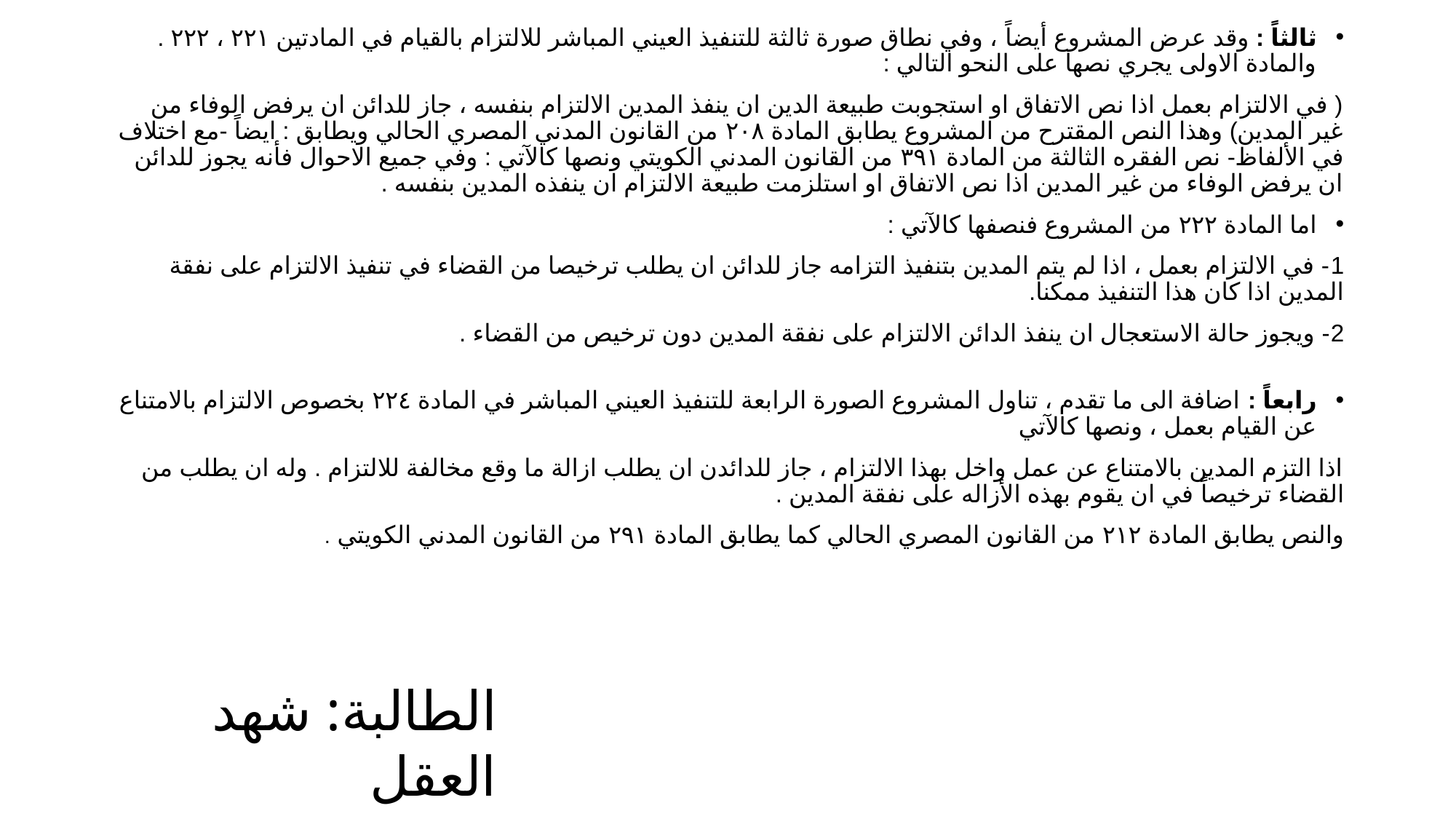

ثالثاً : وقد عرض المشروع أيضاً ، وفي نطاق صورة ثالثة للتنفيذ العيني المباشر للالتزام بالقيام في المادتين ٢٢١ ، ٢٢٢ . والمادة الاولى يجري نصها على النحو التالي :
( في الالتزام بعمل اذا نص الاتفاق او استجوبت طبيعة الدين ان ينفذ المدين الالتزام بنفسه ، جاز للدائن ان يرفض الوفاء من غير المدين) وهذا النص المقترح من المشروع يطابق المادة ٢٠٨ من القانون المدني المصري الحالي ويطابق : ايضاً -مع اختلاف في الألفاظ- نص الفقره الثالثة من المادة ٣٩١ من القانون المدني الكويتي ونصها كالآتي : وفي جميع الاحوال فأنه يجوز للدائن ان يرفض الوفاء من غير المدين اذا نص الاتفاق او استلزمت طبيعة الالتزام ان ينفذه المدين بنفسه .
اما المادة ٢٢٢ من المشروع فنصفها كالآتي :
1- في الالتزام بعمل ، اذا لم يتم المدين بتنفيذ التزامه جاز للدائن ان يطلب ترخيصا من القضاء في تنفيذ الالتزام على نفقة المدين اذا كان هذا التنفيذ ممكنا.
2- ويجوز حالة الاستعجال ان ينفذ الدائن الالتزام على نفقة المدين دون ترخيص من القضاء .
رابعاً : اضافة الى ما تقدم ، تناول المشروع الصورة الرابعة للتنفيذ العيني المباشر في المادة ٢٢٤ بخصوص الالتزام بالامتناع عن القيام بعمل ، ونصها كالآتي
اذا التزم المدين بالامتناع عن عمل واخل بهذا الالتزام ، جاز للدائدن ان يطلب ازالة ما وقع مخالفة للالتزام . وله ان يطلب من القضاء ترخيصاً في ان يقوم بهذه الأزاله على نفقة المدين .
والنص يطابق المادة ٢١٢ من القانون المصري الحالي كما يطابق المادة ٢٩١ من القانون المدني الكويتي .

الطالبة: شهد العقل